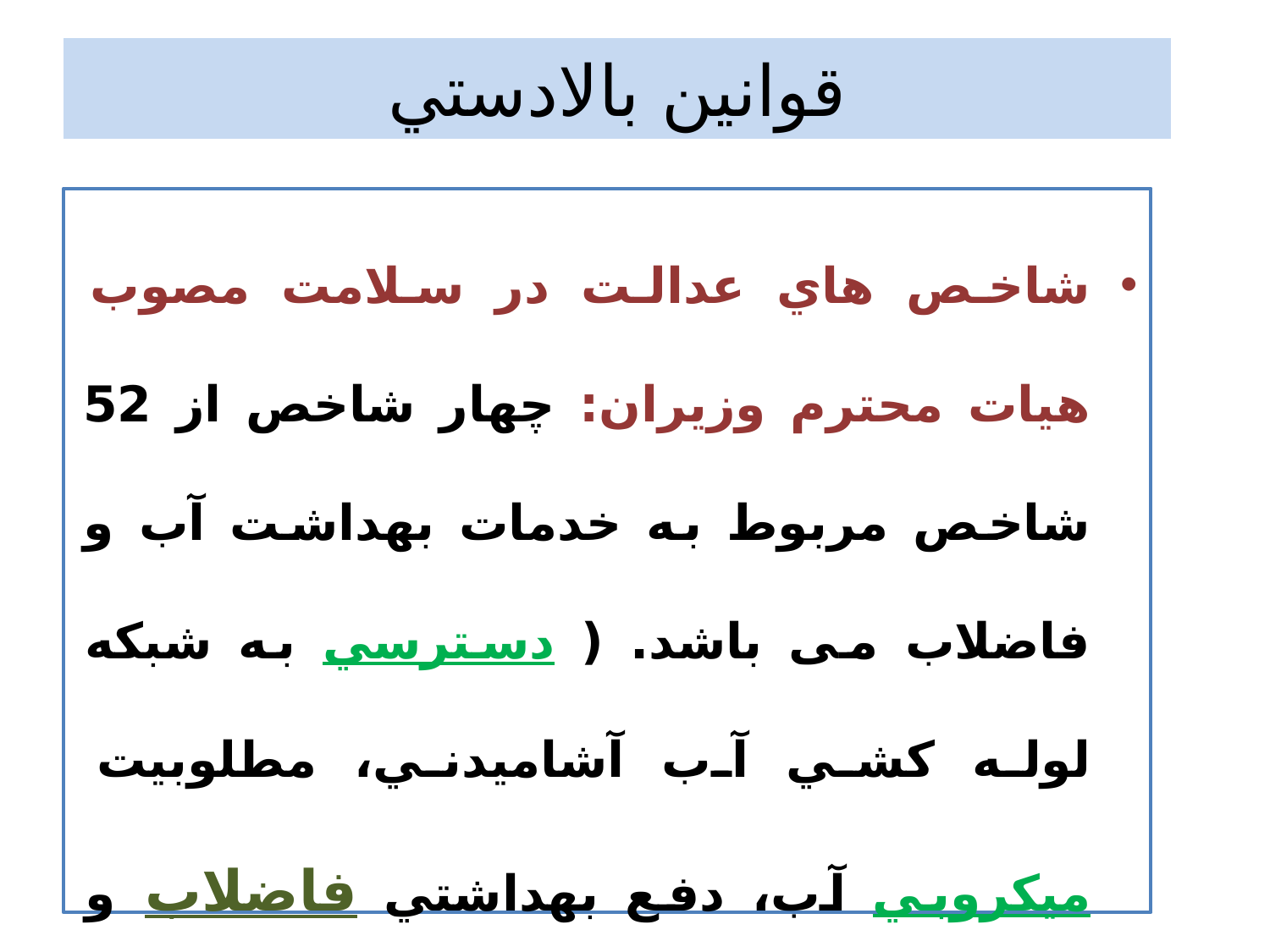

# قوانين بالادستي
شاخص هاي عدالت در سلامت مصوب هیات محترم وزیران: چهار شاخص از 52 شاخص مربوط به خدمات بهداشت آب و فاضلاب می باشد. ( دسترسي به شبكه لوله كشي آب آشاميدني، مطلوبيت ميكروبي آب، دفع بهداشتي فاضلاب و دسترسي به توالت بهداشتي)